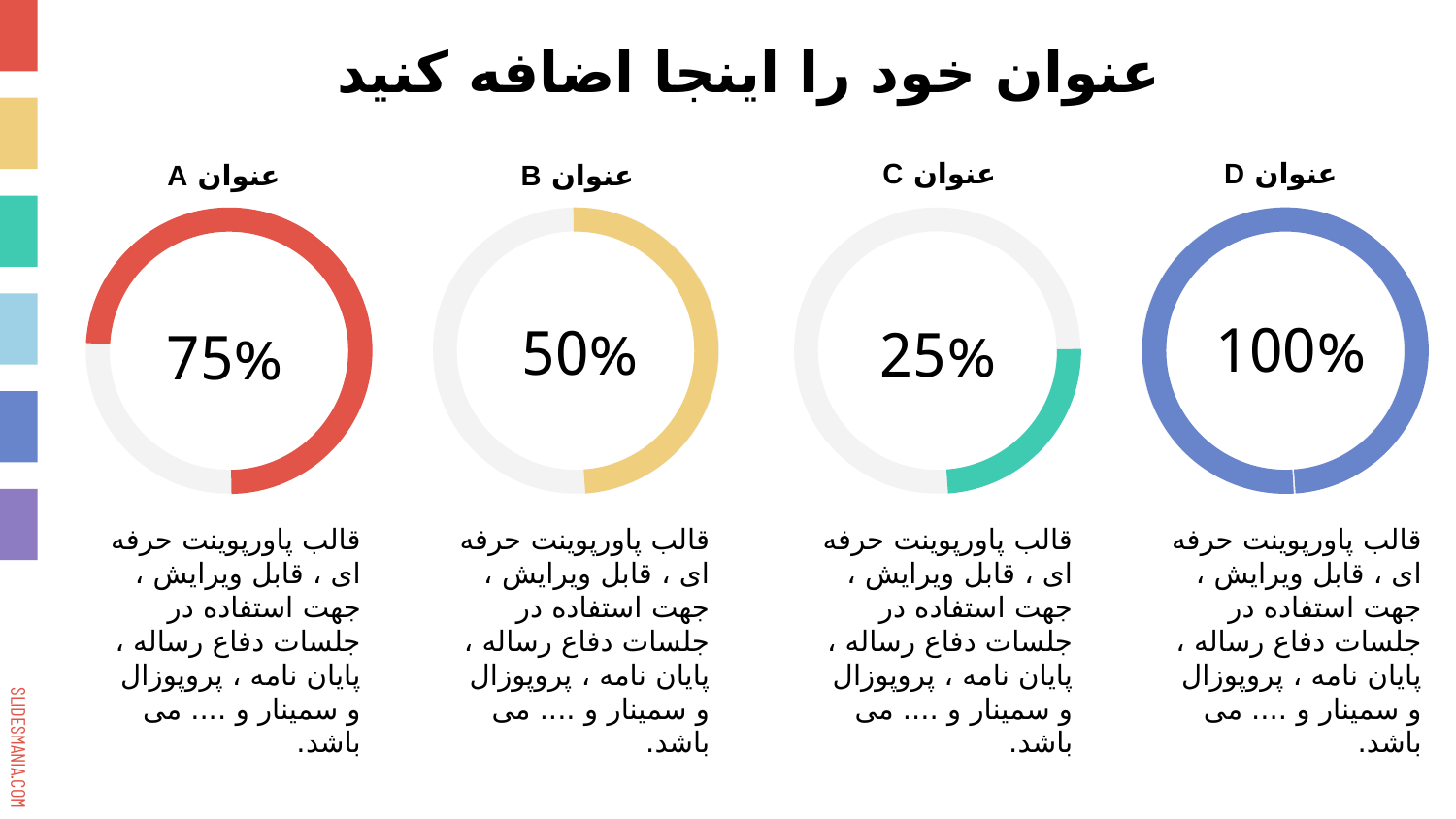

# عنوان خود را اینجا اضافه کنید
عنوان C
عنوان D
عنوان A
عنوان B

100%
50%
25%
75%
قالب پاورپوينت حرفه ای ، قابل ویرایش ، جهت استفاده در جلسات دفاع رساله ، پایان نامه ، پروپوزال و سمینار و .... می باشد.
قالب پاورپوينت حرفه ای ، قابل ویرایش ، جهت استفاده در جلسات دفاع رساله ، پایان نامه ، پروپوزال و سمینار و .... می باشد.
قالب پاورپوينت حرفه ای ، قابل ویرایش ، جهت استفاده در جلسات دفاع رساله ، پایان نامه ، پروپوزال و سمینار و .... می باشد.
قالب پاورپوينت حرفه ای ، قابل ویرایش ، جهت استفاده در جلسات دفاع رساله ، پایان نامه ، پروپوزال و سمینار و .... می باشد.